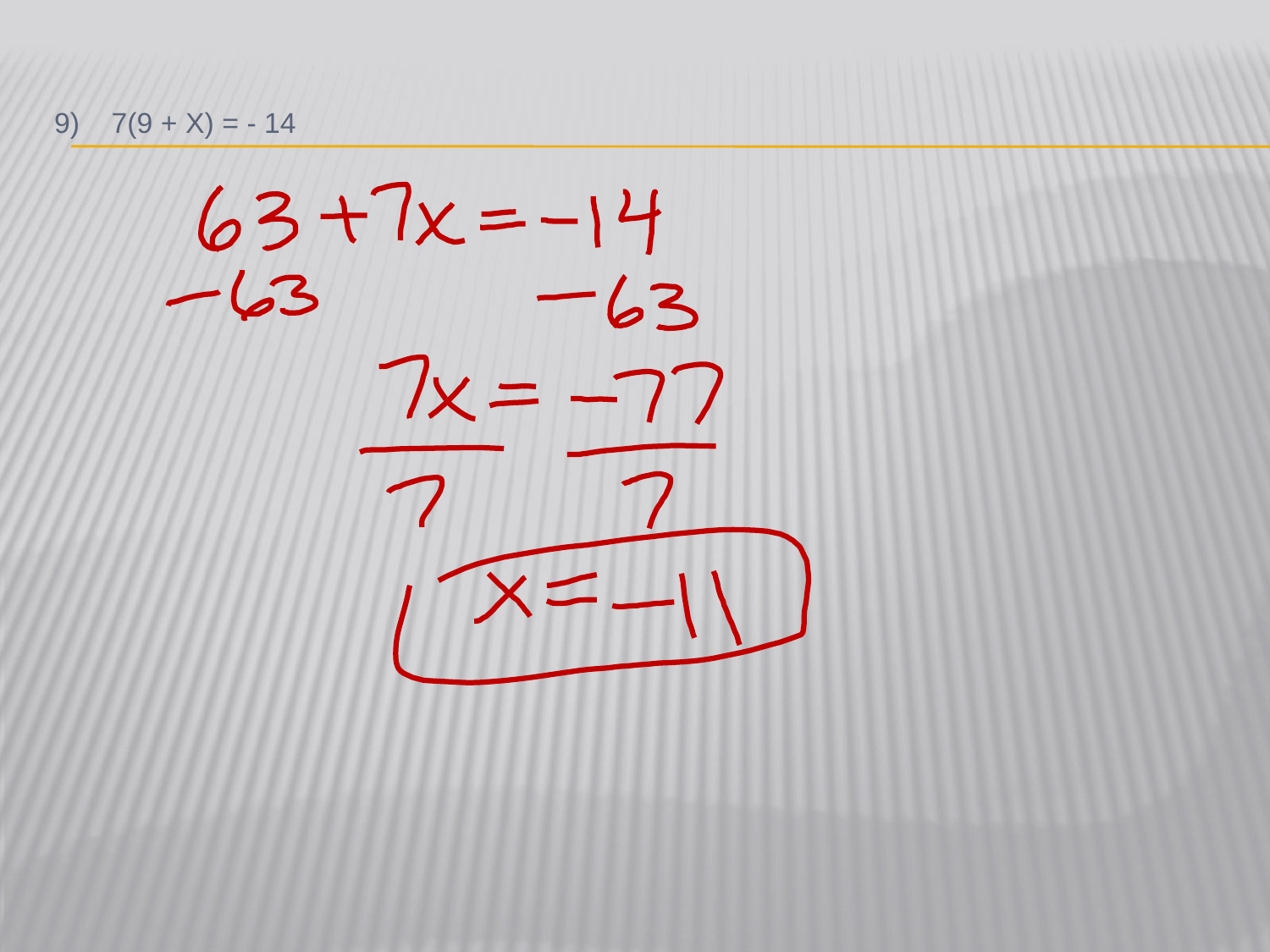

# 9)	7(9 + x) = - 14